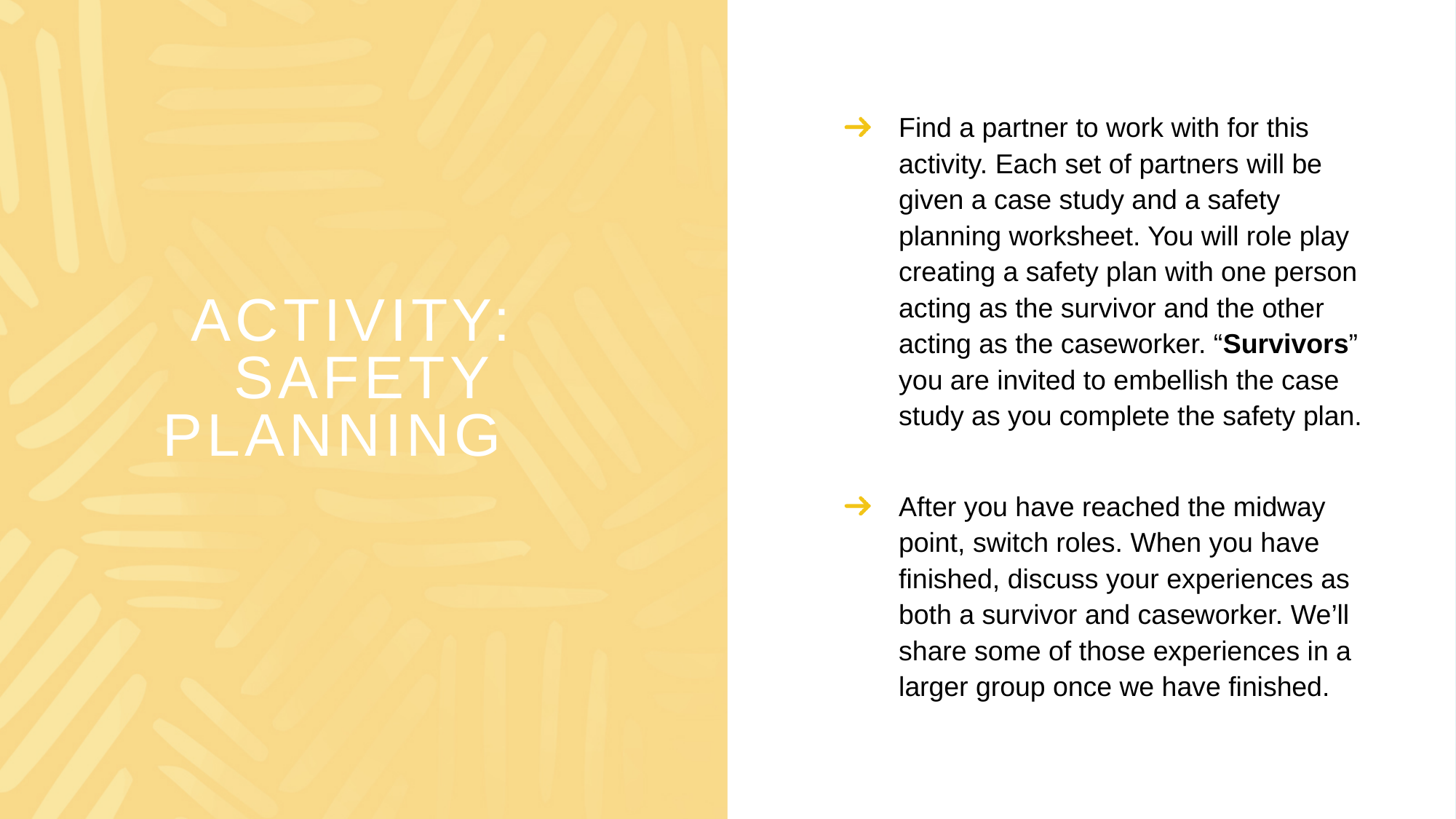

Find a partner to work with for this activity. Each set of partners will be given a case study and a safety planning worksheet. You will role play creating a safety plan with one person acting as the survivor and the other acting as the caseworker. “Survivors” you are invited to embellish the case study as you complete the safety plan.
After you have reached the midway point, switch roles. When you have finished, discuss your experiences as both a survivor and caseworker. We’ll share some of those experiences in a larger group once we have finished.
# Activity: Safety planning